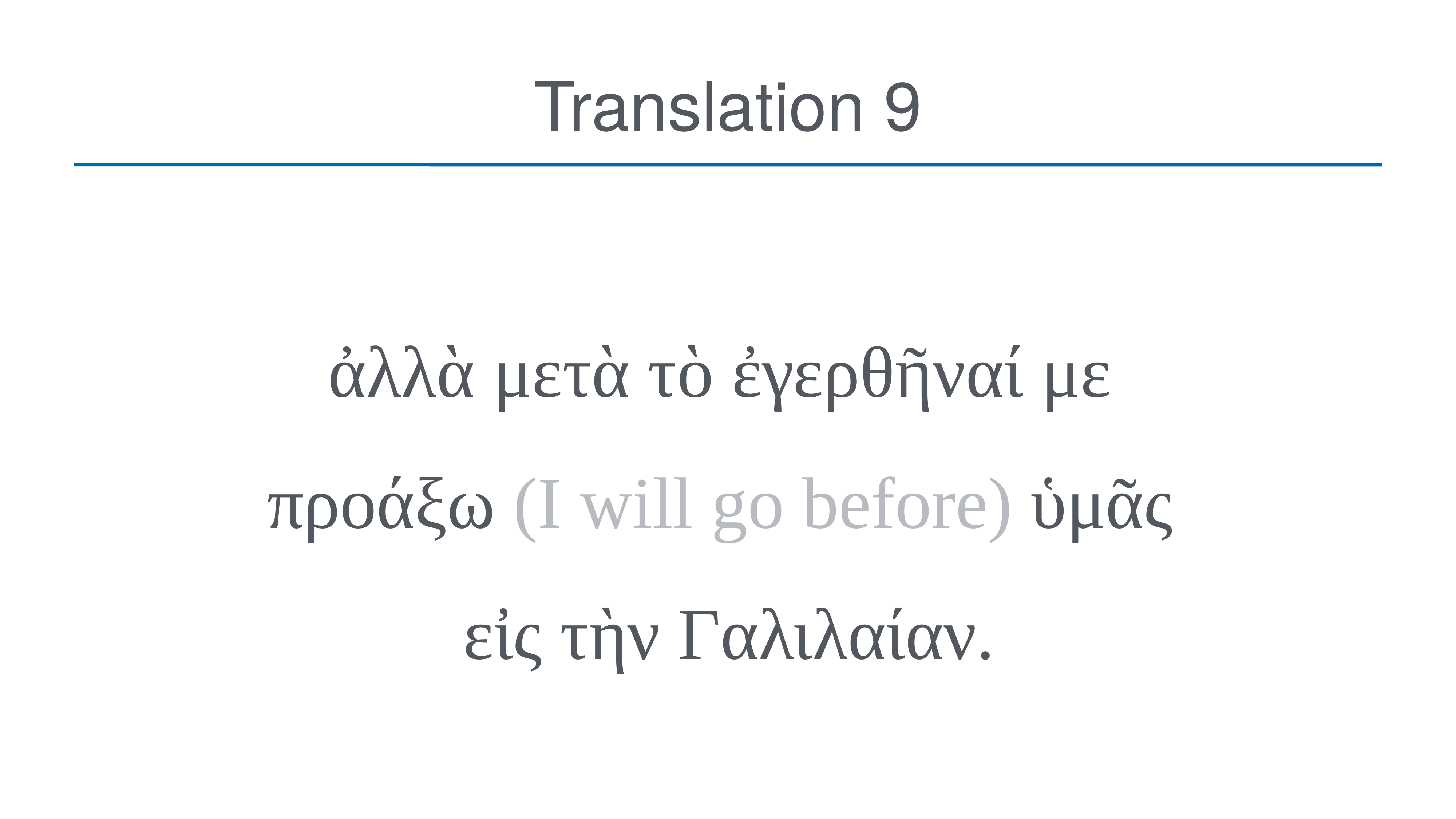

# Translation 9
ἀλλὰ μετὰ τὸ ἐγερθῆναί με
προάξω (I will go before) ὑμᾶς
εἰς τὴν Γαλιλαίαν.